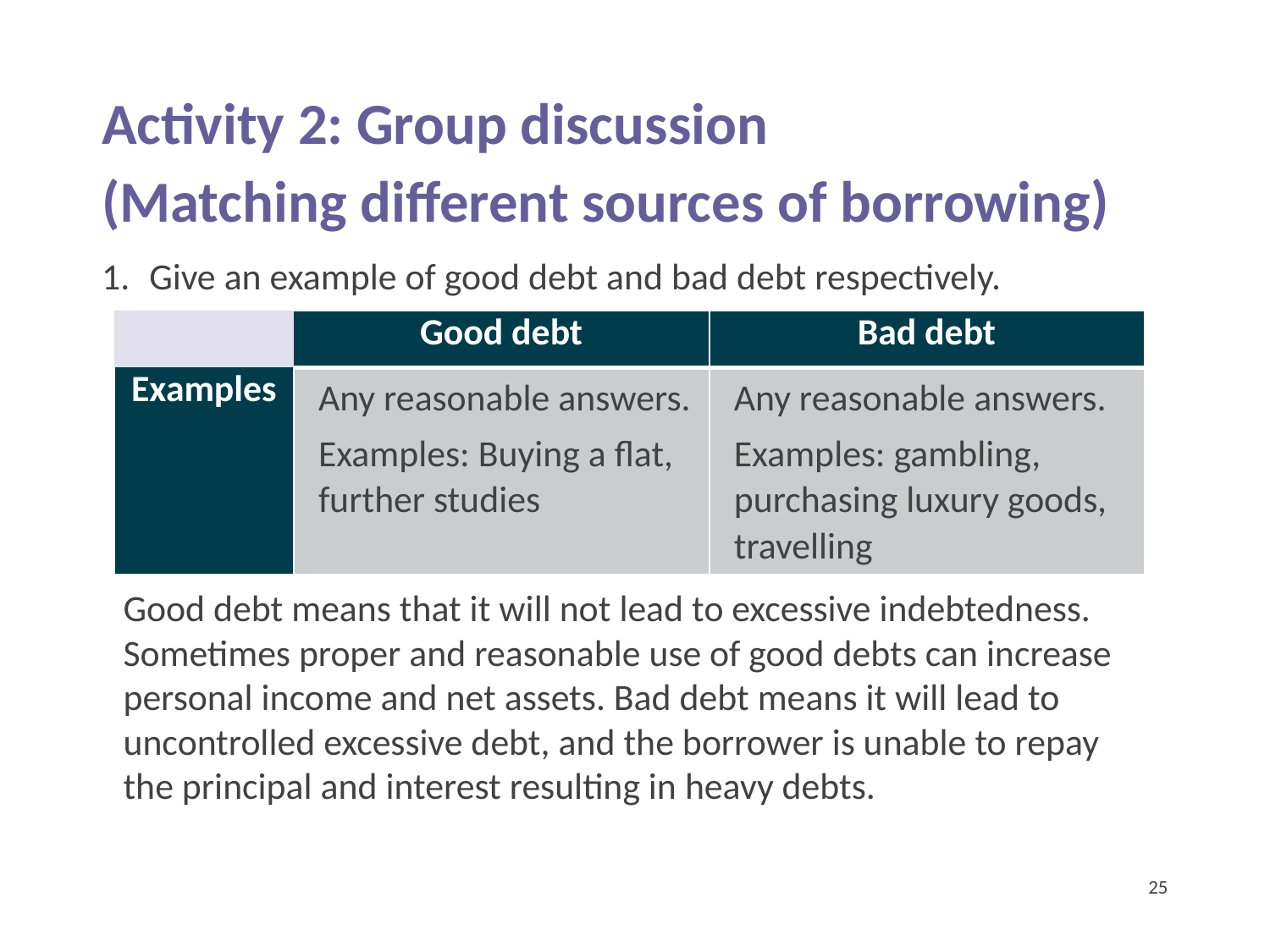

Activity 2: Group discussion
(Matching different sources of borrowing)
Give an example of good debt and bad debt respectively.
|  | Good debt | Bad debt |
| --- | --- | --- |
| Examples | Any reasonable answers. Examples: Buying a flat, further studies | Any reasonable answers. Examples: gambling, purchasing luxury goods, travelling |
Good debt means that it will not lead to excessive indebtedness. Sometimes proper and reasonable use of good debts can increase personal income and net assets. Bad debt means it will lead to uncontrolled excessive debt, and the borrower is unable to repay the principal and interest resulting in heavy debts.
25